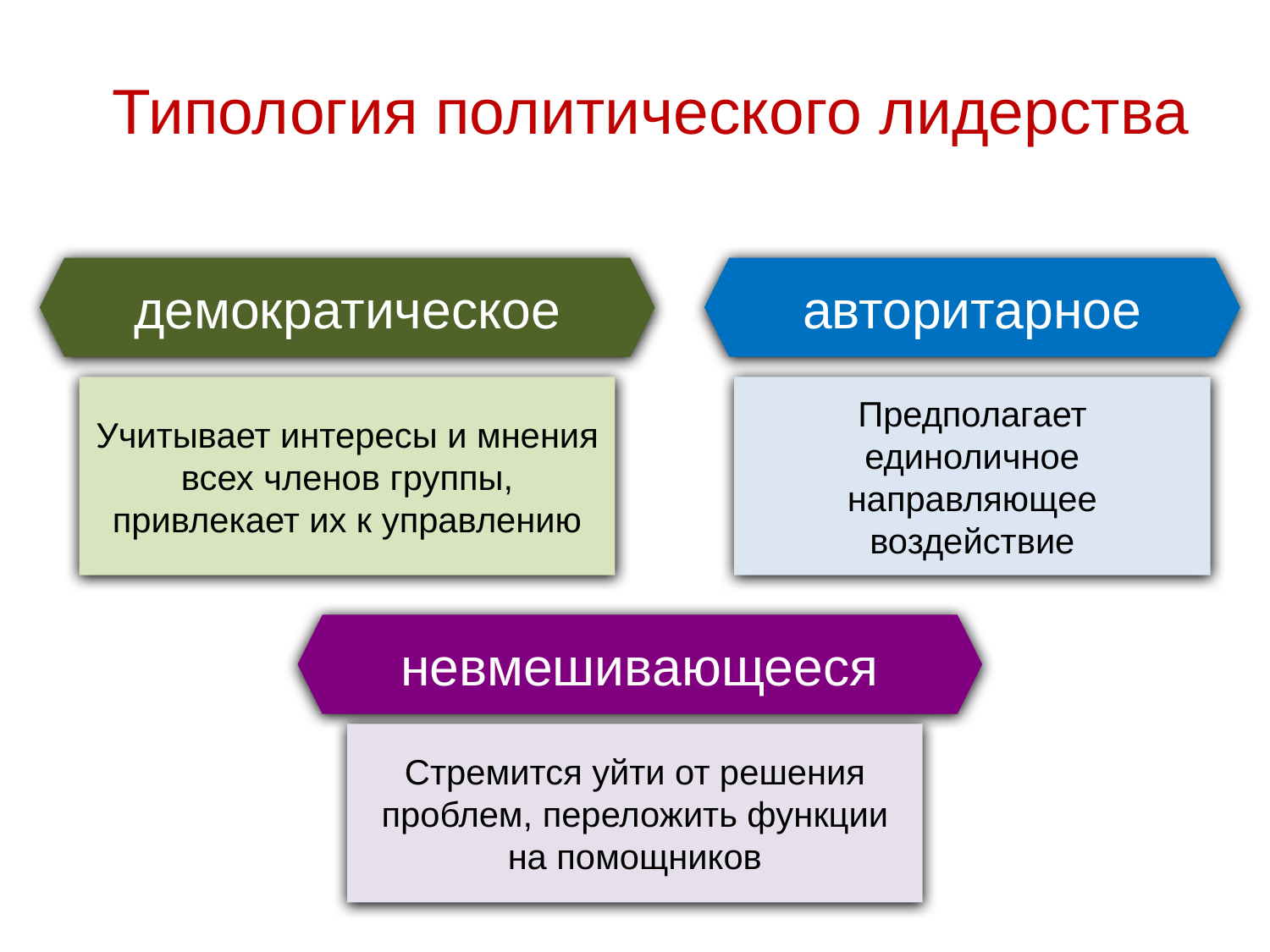

Типология политического лидерства
демократическое
авторитарное
Учитывает интересы и мнения всех членов группы, привлекает их к управлению
Предполагает единоличное направляющее воздействие
невмешивающееся
Стремится уйти от решения проблем, переложить функции на помощников